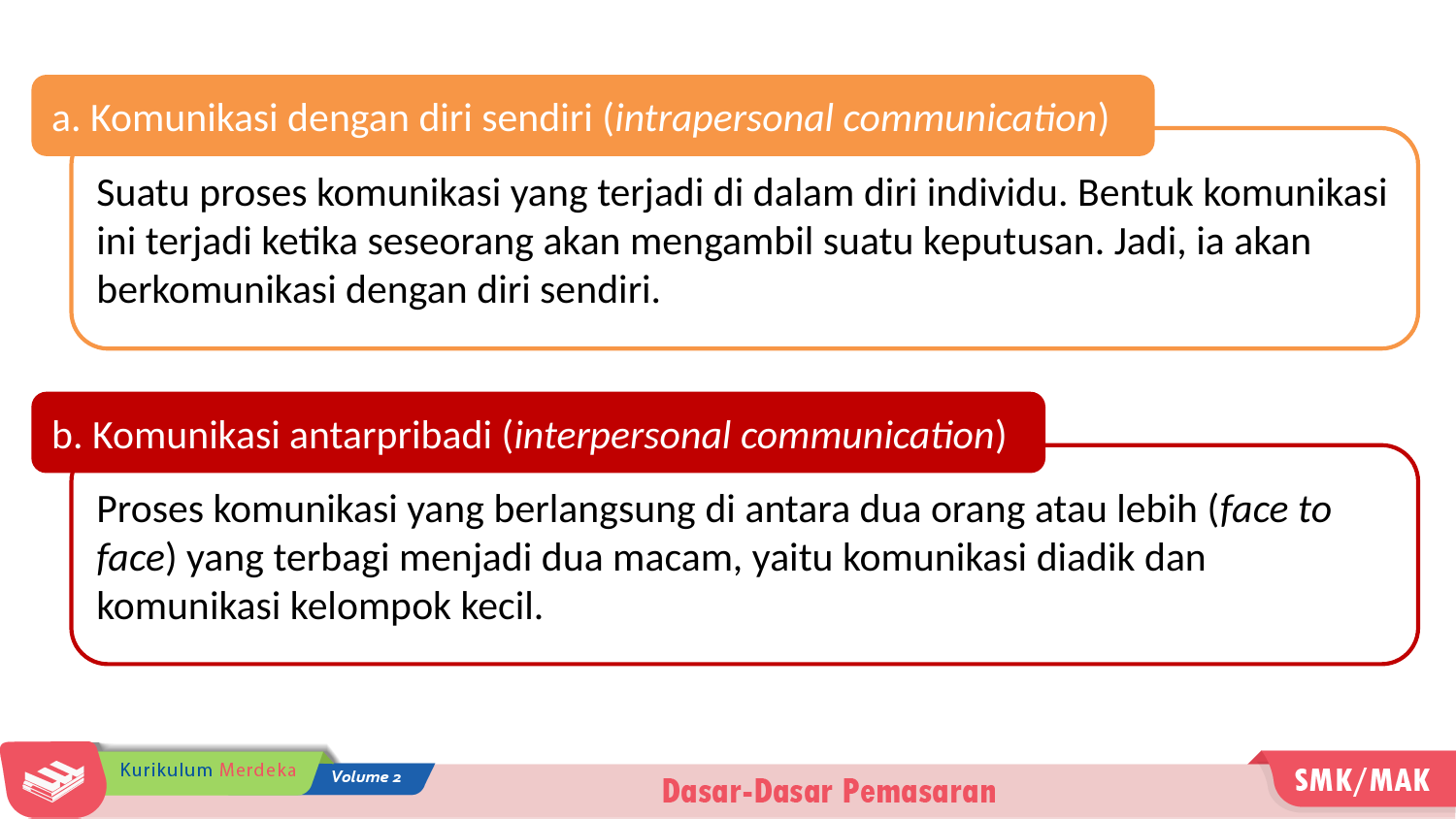

a. Komunikasi dengan diri sendiri (intrapersonal communication)
Suatu proses komunikasi yang terjadi di dalam diri individu. Bentuk komunikasi ini terjadi ketika seseorang akan mengambil suatu keputusan. Jadi, ia akan berkomunikasi dengan diri sendiri.
b. Komunikasi antarpribadi (interpersonal communication)
Proses komunikasi yang berlangsung di antara dua orang atau lebih (face to face) yang terbagi menjadi dua macam, yaitu komunikasi diadik dan komunikasi kelompok kecil.